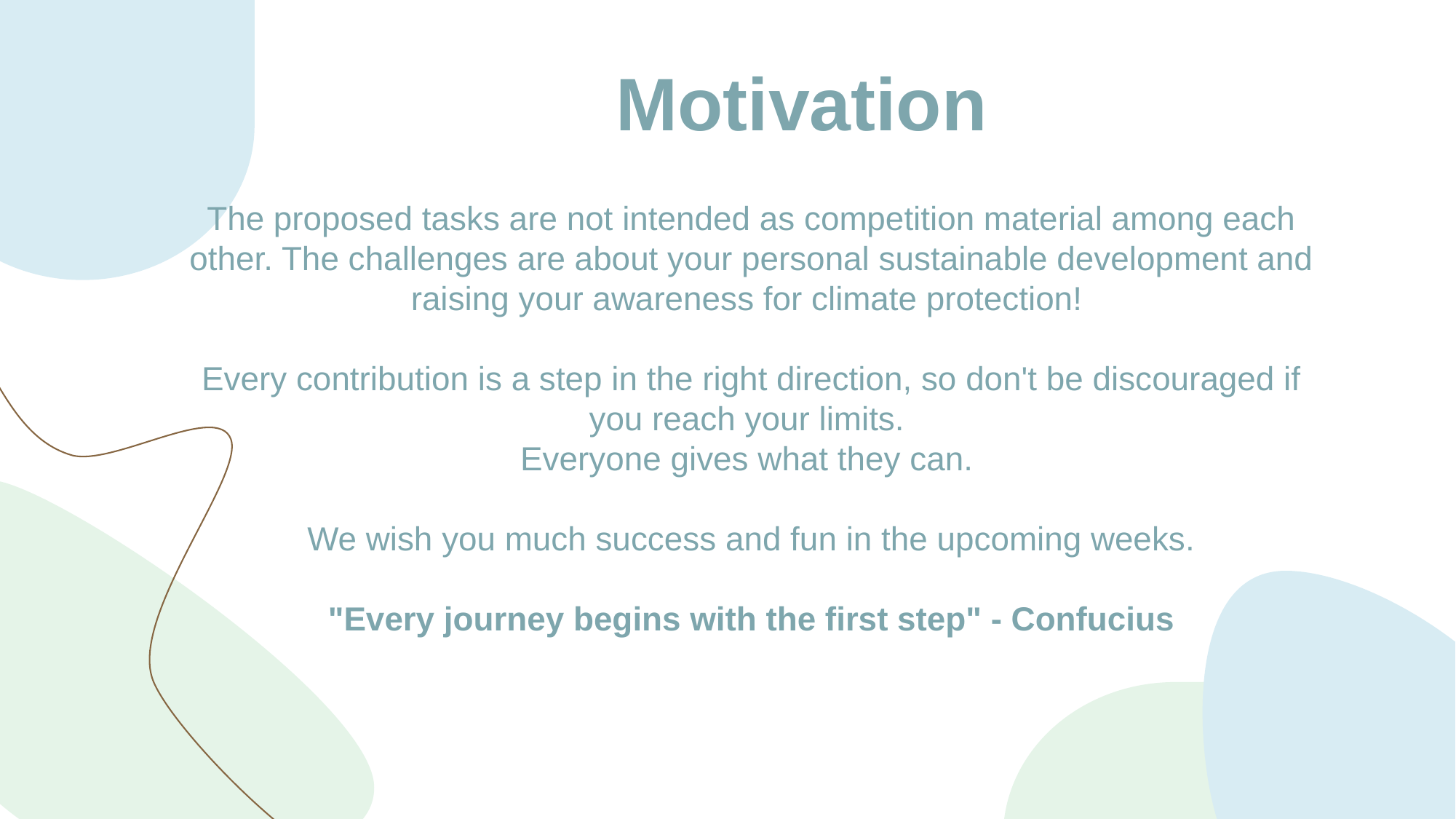

# Motivation

The proposed tasks are not intended as competition material among each other. The challenges are about your personal sustainable development and raising your awareness for climate protection!
Every contribution is a step in the right direction, so don't be discouraged if you reach your limits.
Everyone gives what they can.
We wish you much success and fun in the upcoming weeks.
"Every journey begins with the first step" - Confucius

24